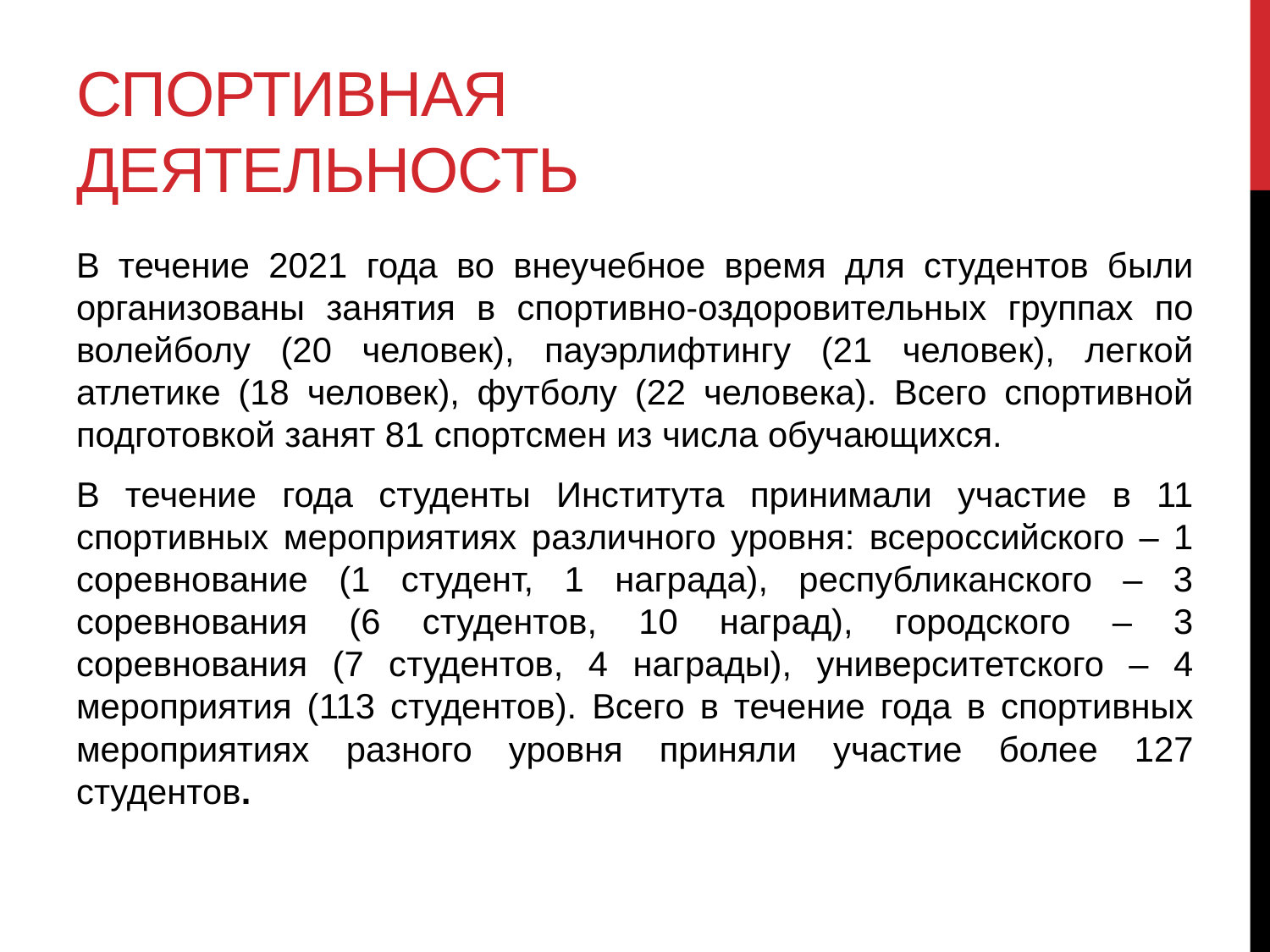

# Спортивная деятельность
В течение 2021 года во внеучебное время для студентов были организованы занятия в спортивно-оздоровительных группах по волейболу (20 человек), пауэрлифтингу (21 человек), легкой атлетике (18 человек), футболу (22 человека). Всего спортивной подготовкой занят 81 спортсмен из числа обучающихся.
В течение года студенты Института принимали участие в 11 спортивных мероприятиях различного уровня: всероссийского – 1 соревнование (1 студент, 1 награда), республиканского – 3 соревнования (6 студентов, 10 наград), городского – 3 соревнования (7 студентов, 4 награды), университетского – 4 мероприятия (113 студентов). Всего в течение года в спортивных мероприятиях разного уровня приняли участие более 127 студентов.